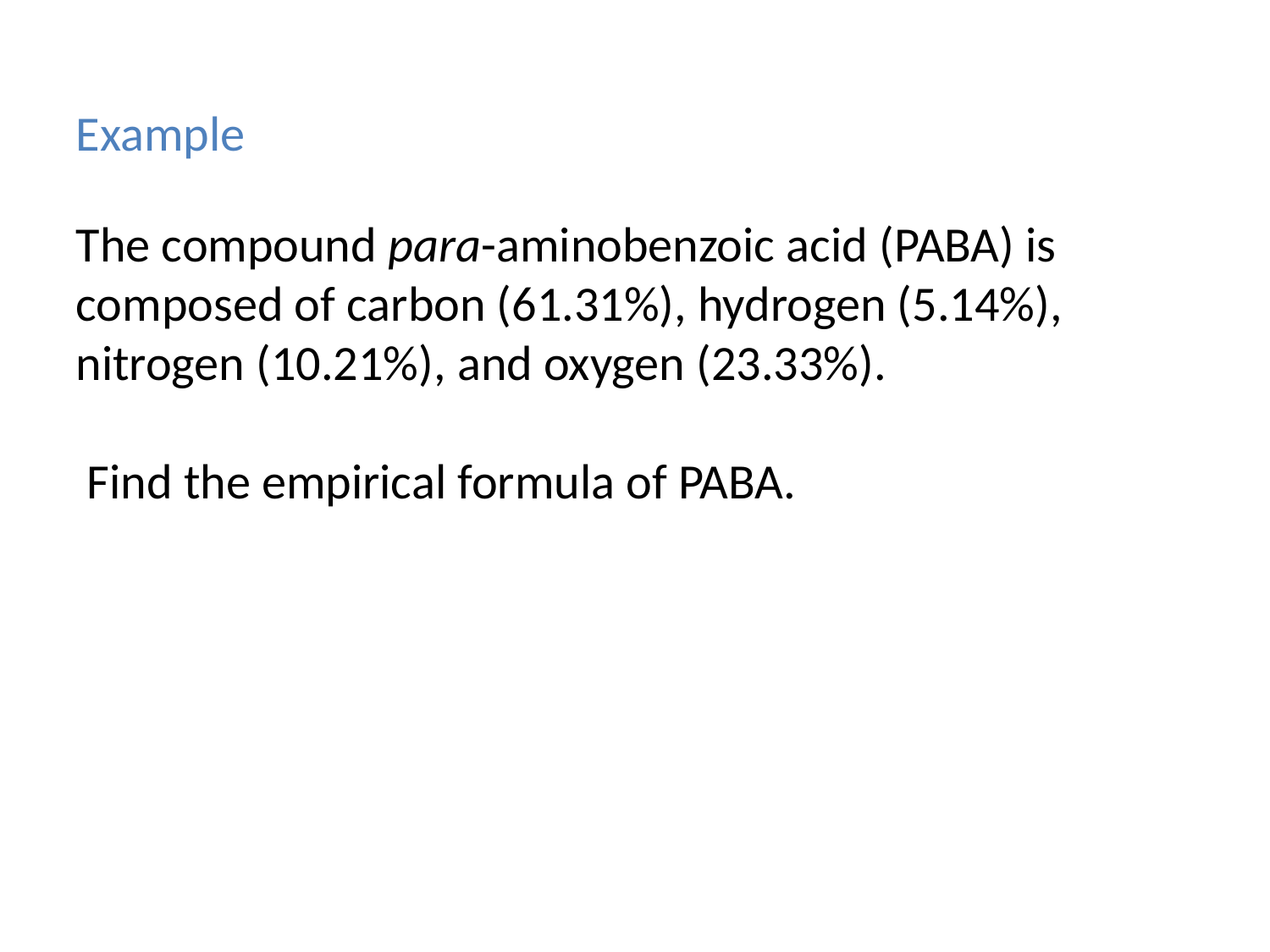

Example
The compound para-aminobenzoic acid (PABA) is composed of carbon (61.31%), hydrogen (5.14%), nitrogen (10.21%), and oxygen (23.33%).

 Find the empirical formula of PABA.